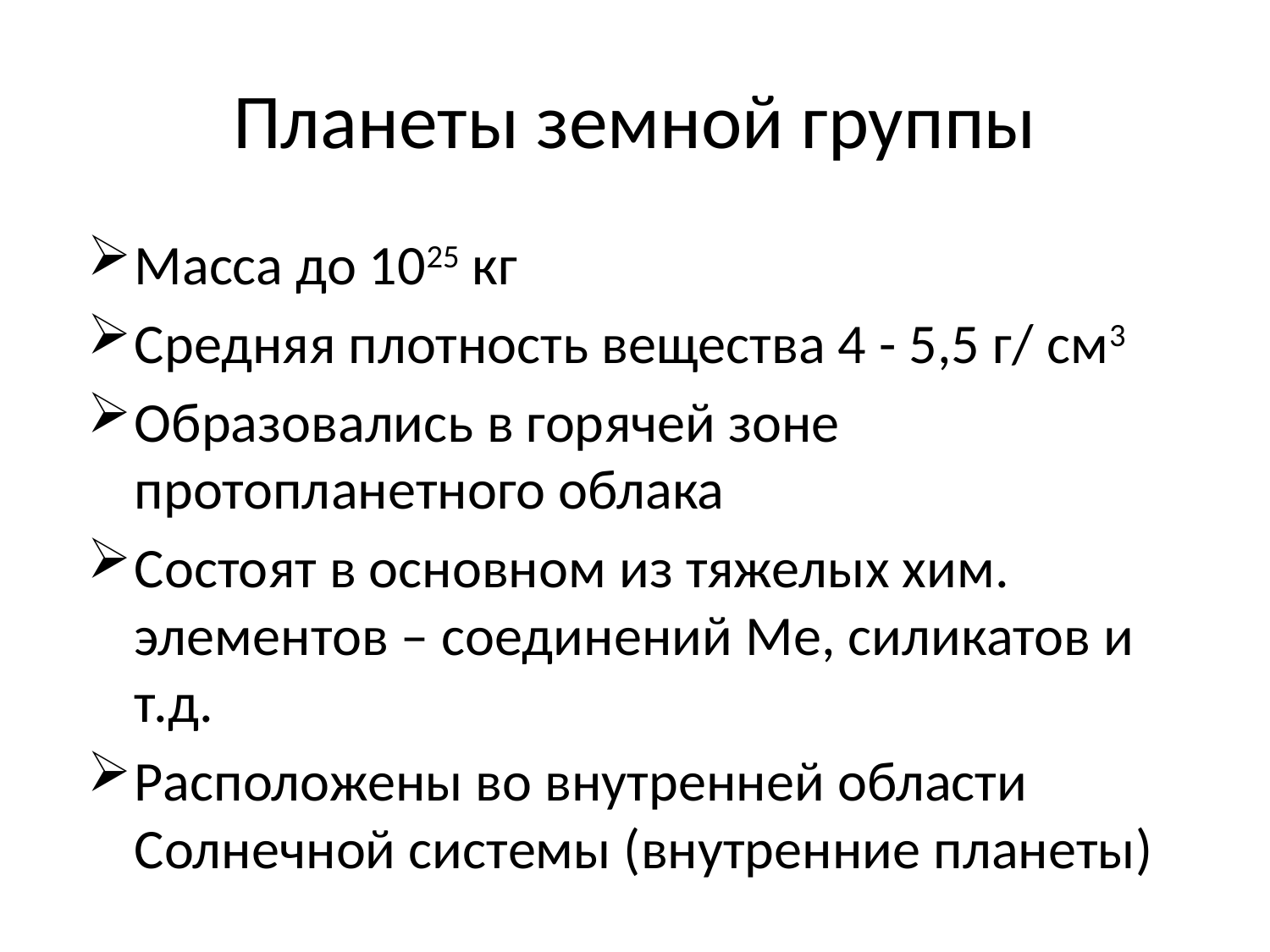

# Планеты земной группы

Масса до 1025 кг
Средняя плотность вещества 4 - 5,5 г/ см3
Образовались в горячей зоне протопланетного облака
Состоят в основном из тяжелых хим. элементов – соединений Ме, силикатов и т.д.
Расположены во внутренней области Солнечной системы (внутренние планеты)